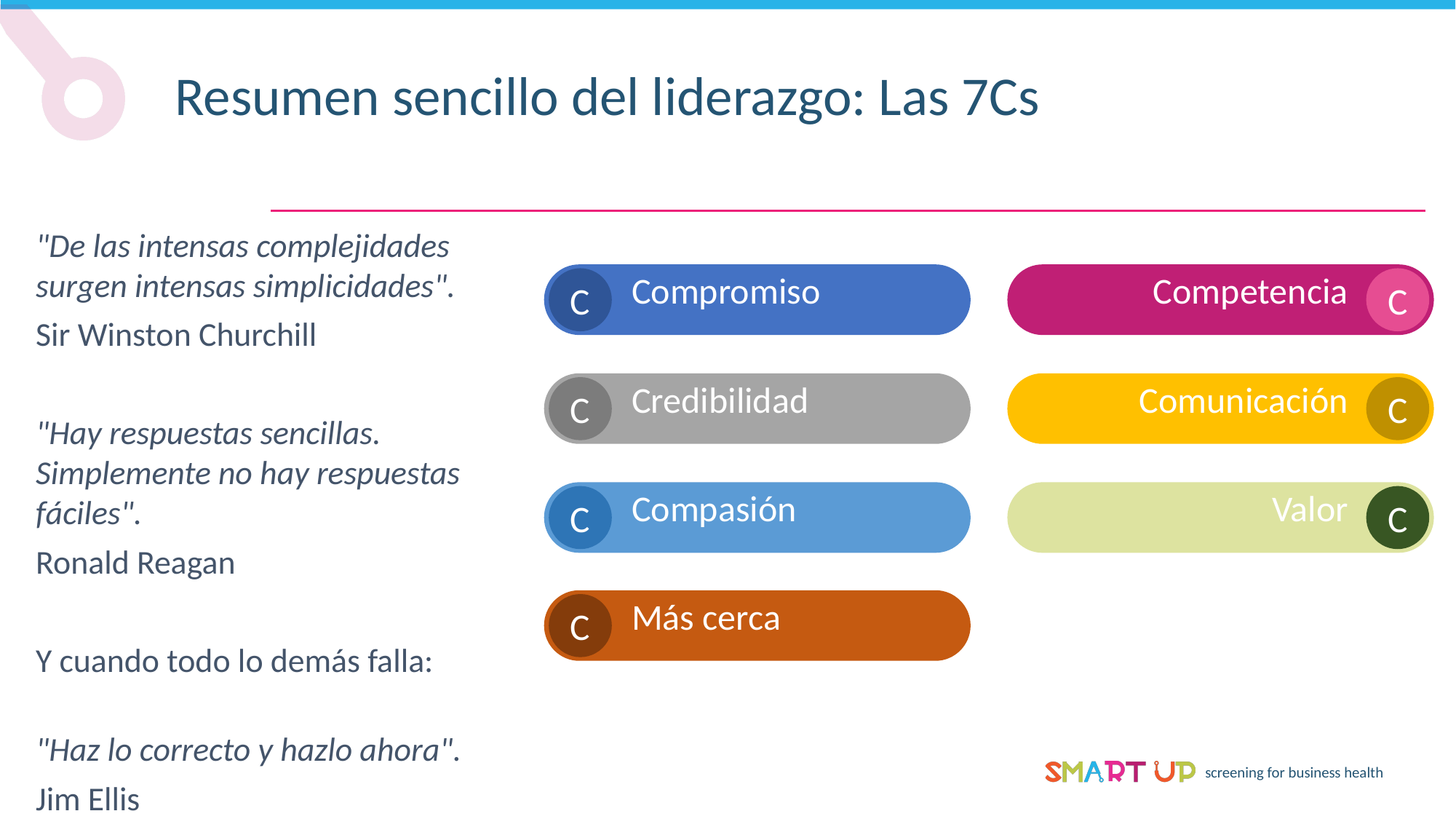

Resumen sencillo del liderazgo: Las 7Cs
"De las intensas complejidades
surgen intensas simplicidades".
Sir Winston Churchill

"Hay respuestas sencillas.
Simplemente no hay respuestas fáciles".
Ronald Reagan

Y cuando todo lo demás falla:
"Haz lo correcto y hazlo ahora".
Jim Ellis

C
C
Competencia
Compromiso

C
C
Credibilidad
Comunicación

C
C
Compasión
Valor

C
Más cerca